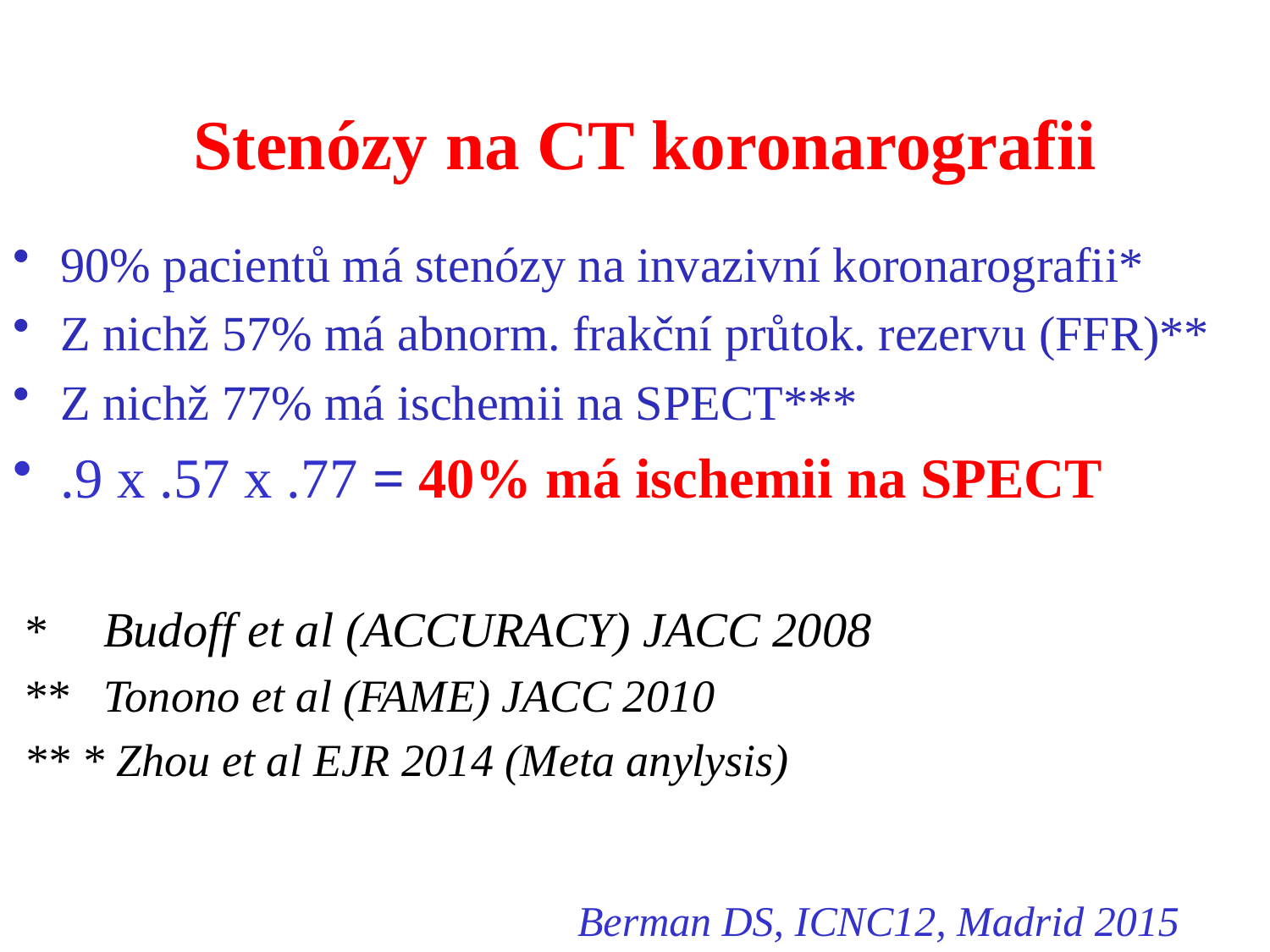

# Stenózy na CT koronarografii
90% pacientů má stenózy na invazivní koronarografii*
Z nichž 57% má abnorm. frakční průtok. rezervu (FFR)**
Z nichž 77% má ischemii na SPECT***
.9 x .57 x .77 = 40% má ischemii na SPECT

 *     Budoff et al (ACCURACY) JACC 2008
 **   Tonono et al (FAME) JACC 2010
 ** * Zhou et al EJR 2014 (Meta anylysis)
Berman DS, ICNC12, Madrid 2015